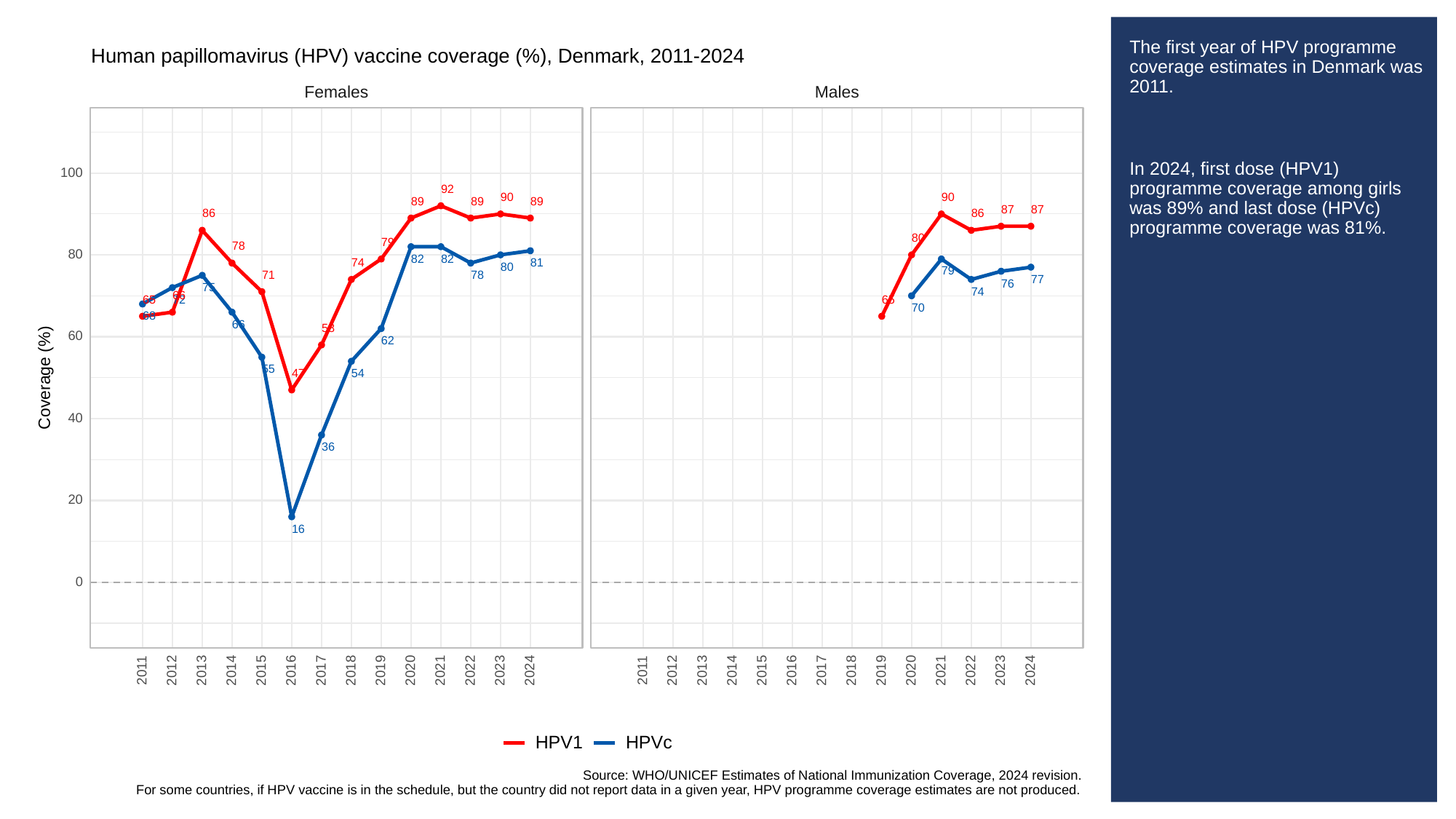

# The first year of HPV programme coverage estimates in Denmark was 2011.

In 2024, first dose (HPV1) programme coverage among girls was 89% and last dose (HPVc) programme coverage was 81%.

Human papillomavirus (HPV) vaccine coverage (%), Denmark, 2011-2024
Females
Males

100

92
90
90
89
89
89

87
87

86
86

80
79
78

80

82
82

74
81

80

79

71
78

77

76
75

74

66

65
65

72

70

68

66
58

60

62

55
47
54
Coverage (%)

40

36

20

16

0

2013
2023
2013
2023
2011
2012
2014
2015
2016
2017
2018
2019
2020
2021
2022
2024
2011
2012
2014
2015
2016
2017
2018
2019
2020
2021
2022
2024
HPVc
HPV1

Source: WHO/UNICEF Estimates of National Immunization Coverage, 2024 revision.
For some countries, if HPV vaccine is in the schedule, but the country did not report data in a given year, HPV programme coverage estimates are not produced.